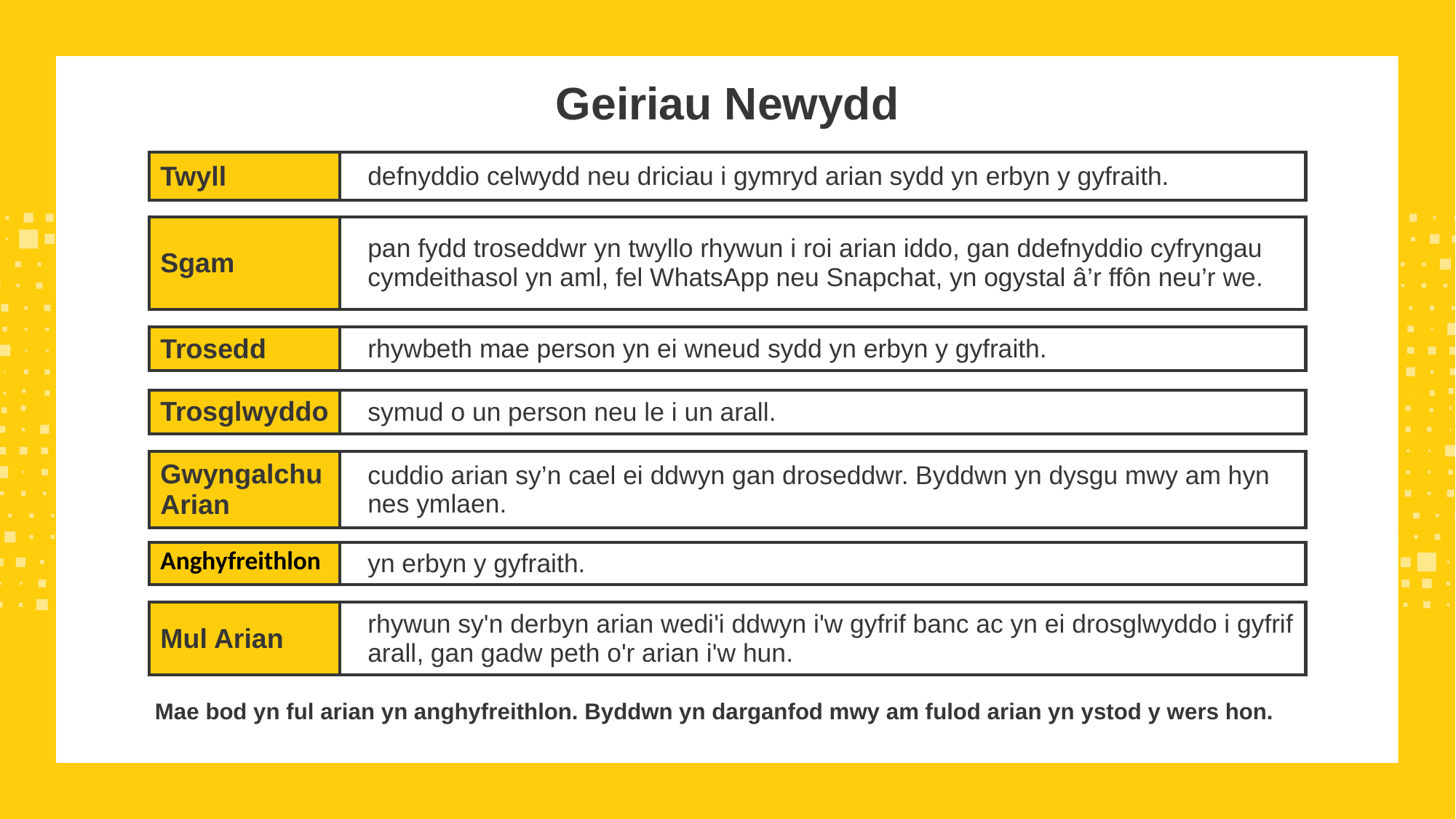

Geiriau Newydd
| Twyll | defnyddio celwydd neu driciau i gymryd arian sydd yn erbyn y gyfraith. |
| --- | --- |
| Sgam | pan fydd troseddwr yn twyllo rhywun i roi arian iddo, gan ddefnyddio cyfryngau cymdeithasol yn aml, fel WhatsApp neu Snapchat, yn ogystal â’r ffôn neu’r we. |
| --- | --- |
| Trosedd | rhywbeth mae person yn ei wneud sydd yn erbyn y gyfraith. |
| --- | --- |
| Trosglwyddo | symud o un person neu le i un arall. |
| --- | --- |
| Gwyngalchu Arian | cuddio arian sy’n cael ei ddwyn gan droseddwr. Byddwn yn dysgu mwy am hyn nes ymlaen. |
| --- | --- |
| Anghyfreithlon | yn erbyn y gyfraith. |
| --- | --- |
| Mul Arian | rhywun sy'n derbyn arian wedi'i ddwyn i'w gyfrif banc ac yn ei drosglwyddo i gyfrif arall, gan gadw peth o'r arian i'w hun. |
| --- | --- |
Mae bod yn ful arian yn anghyfreithlon. Byddwn yn darganfod mwy am fulod arian yn ystod y wers hon.